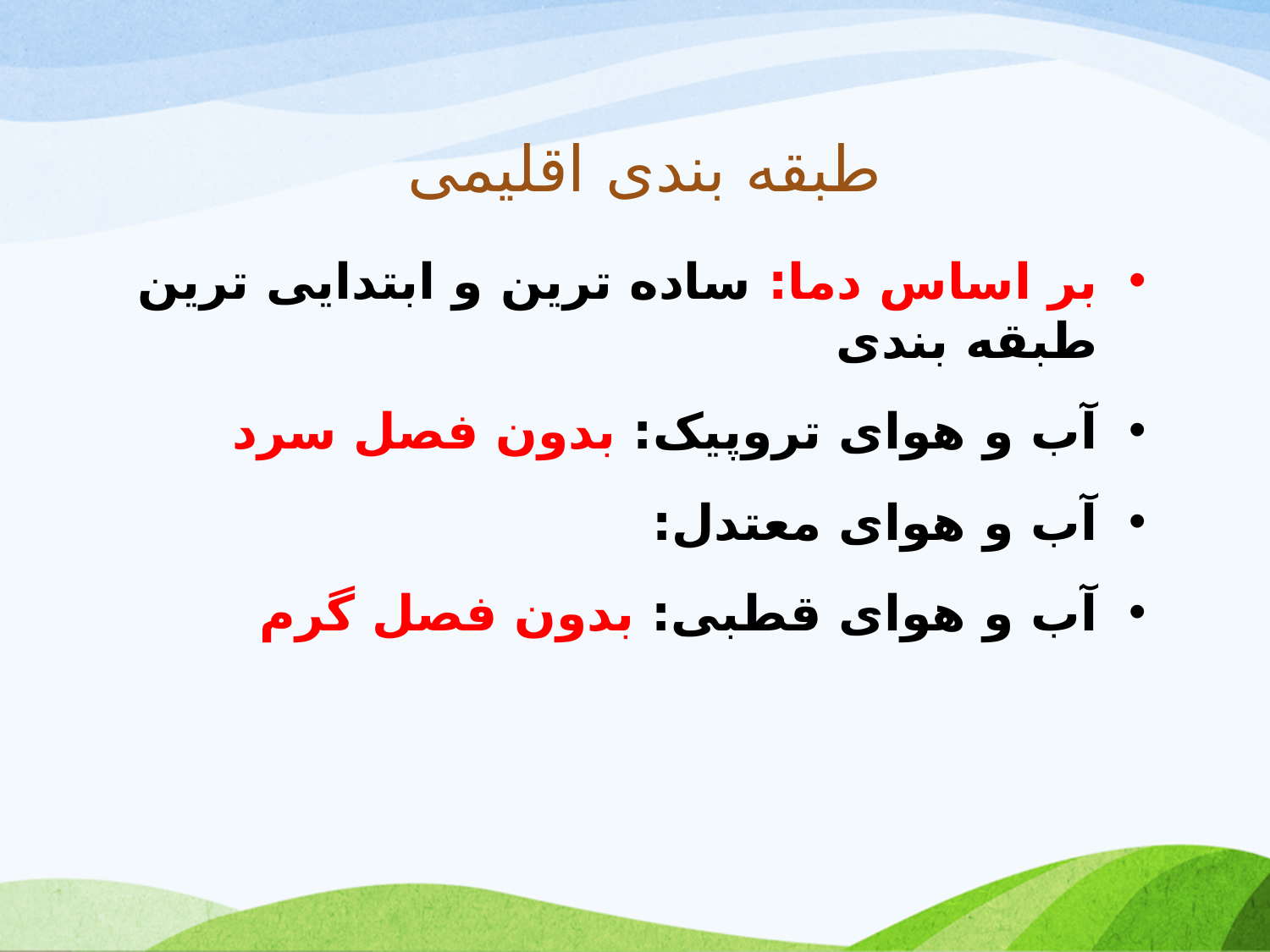

# طبقه بندی اقلیمی
بر اساس دما: ساده ترین و ابتدایی ترین طبقه بندی
آب و هوای تروپیک: بدون فصل سرد
آب و هوای معتدل:
آب و هوای قطبی: بدون فصل گرم